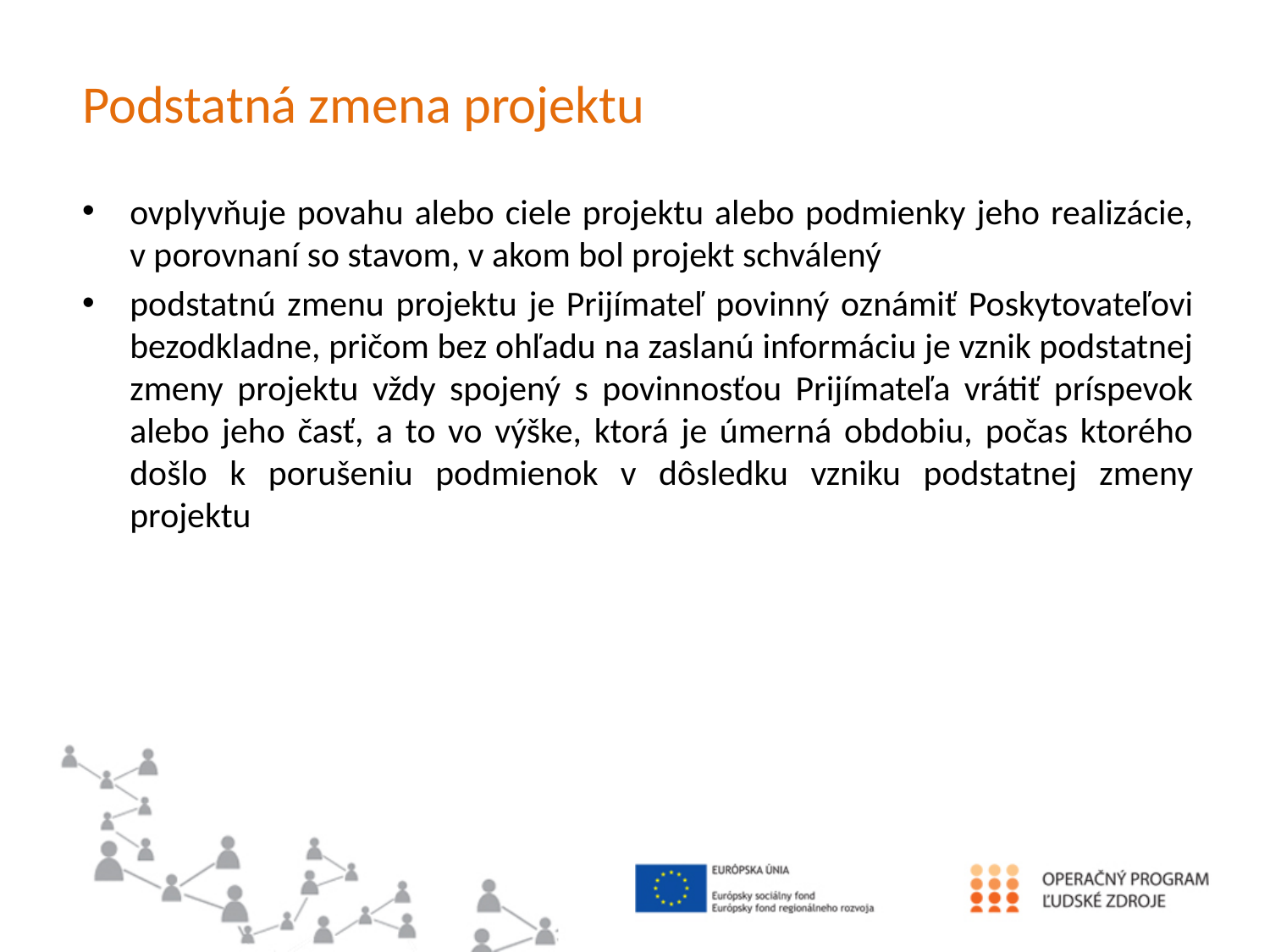

# Podstatná zmena projektu

ovplyvňuje povahu alebo ciele projektu alebo podmienky jeho realizácie, v porovnaní so stavom, v akom bol projekt schválený
podstatnú zmenu projektu je Prijímateľ povinný oznámiť Poskytovateľovi bezodkladne, pričom bez ohľadu na zaslanú informáciu je vznik podstatnej zmeny projektu vždy spojený s povinnosťou Prijímateľa vrátiť príspevok alebo jeho časť, a to vo výške, ktorá je úmerná obdobiu, počas ktorého došlo k porušeniu podmienok v dôsledku vzniku podstatnej zmeny projektu